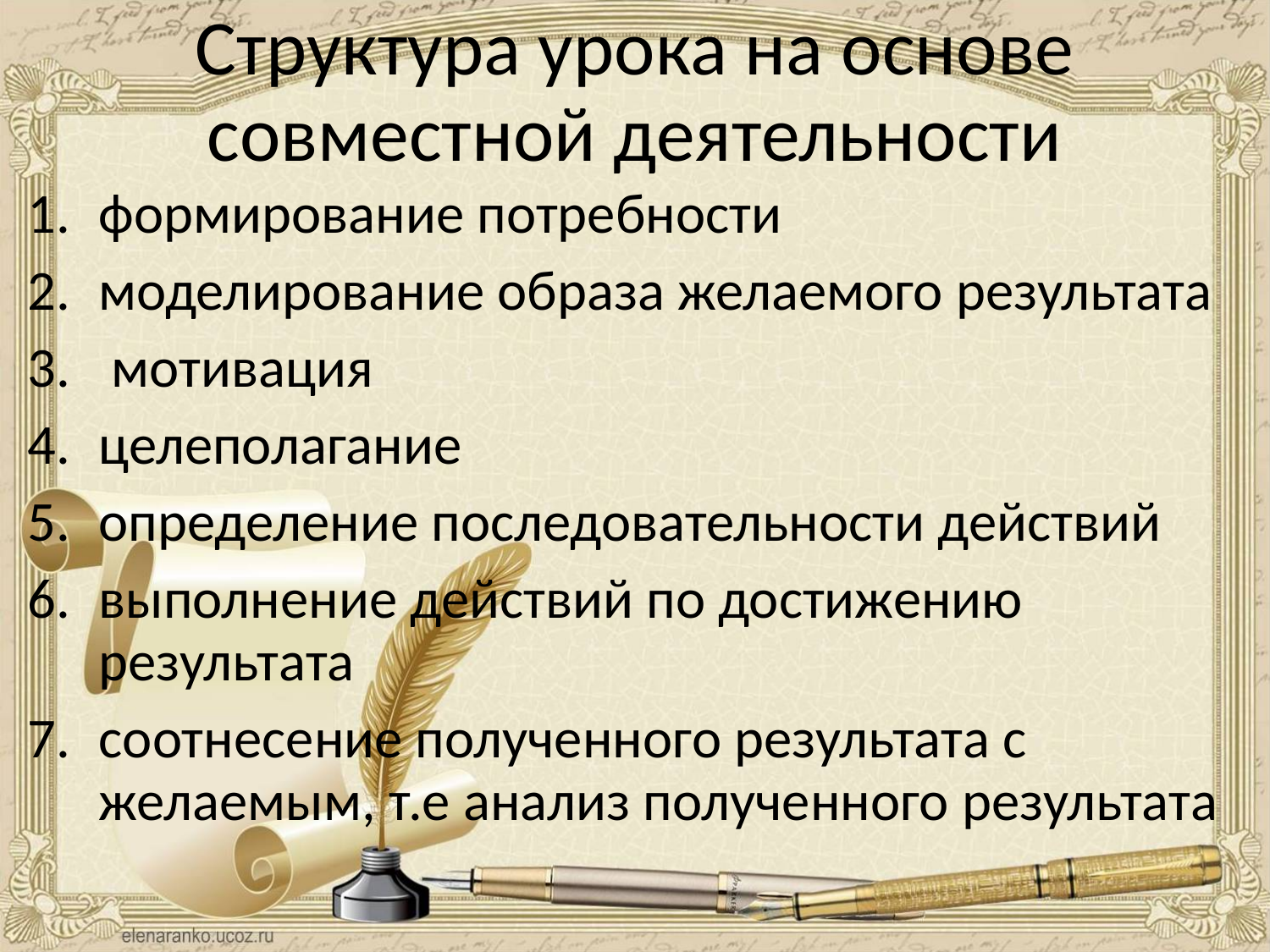

Структура урока на основе совместной деятельности
формирование потребности
моделирование образа желаемого результата
 мотивация
целеполагание
определение последовательности действий
выполнение действий по достижению результата
соотнесение полученного результата с желаемым, т.е анализ полученного результата